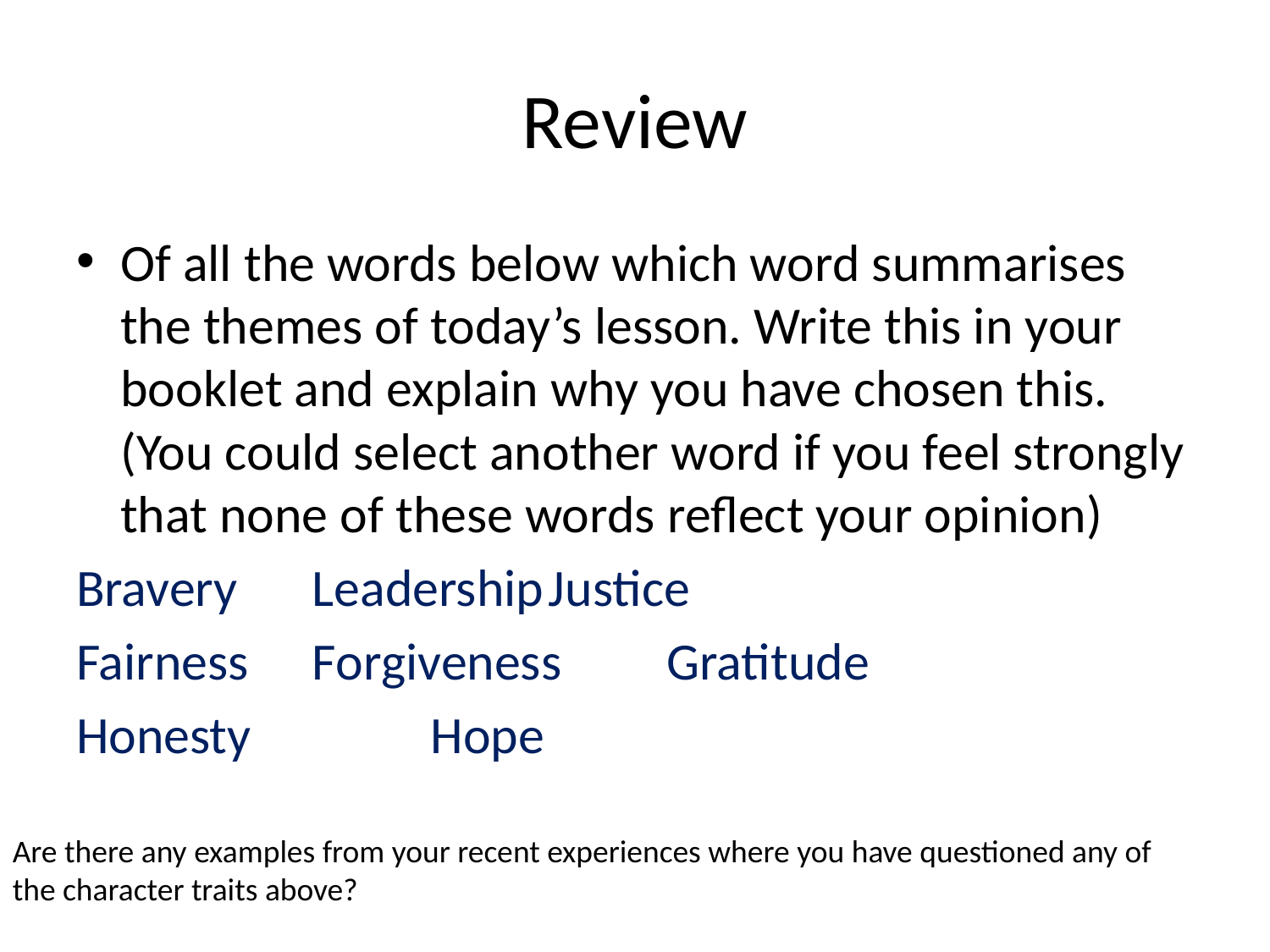

# Review
Of all the words below which word summarises the themes of today’s lesson. Write this in your booklet and explain why you have chosen this. (You could select another word if you feel strongly that none of these words reflect your opinion)
Bravery			Leadership		Justice
Fairness			Forgiveness	Gratitude
Honesty      		Hope
Are there any examples from your recent experiences where you have questioned any of the character traits above?